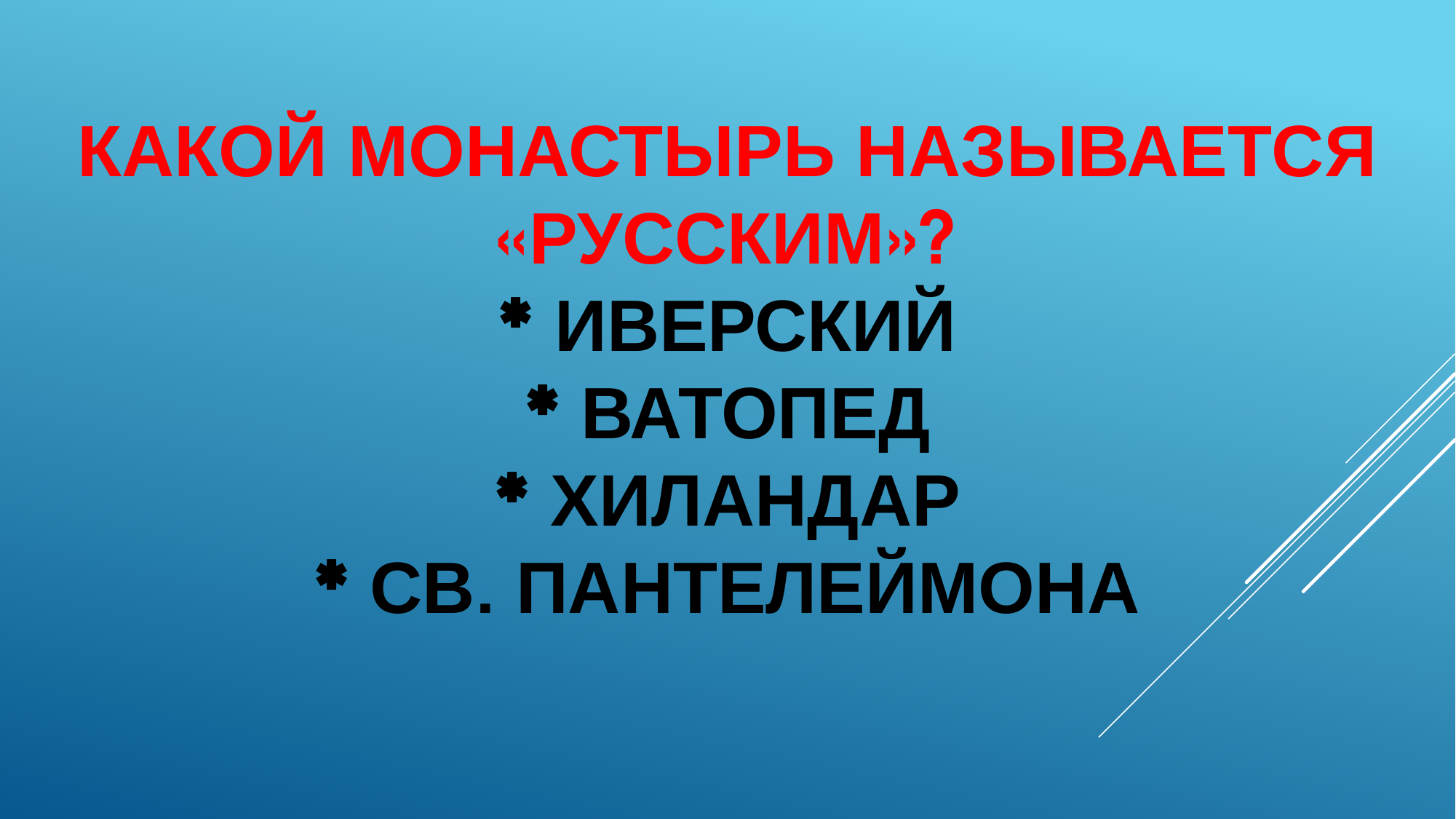

# Какой монастырь называется «Русским»? * Иверский * Ватопед * Хиландар * Св. Пантелеймона